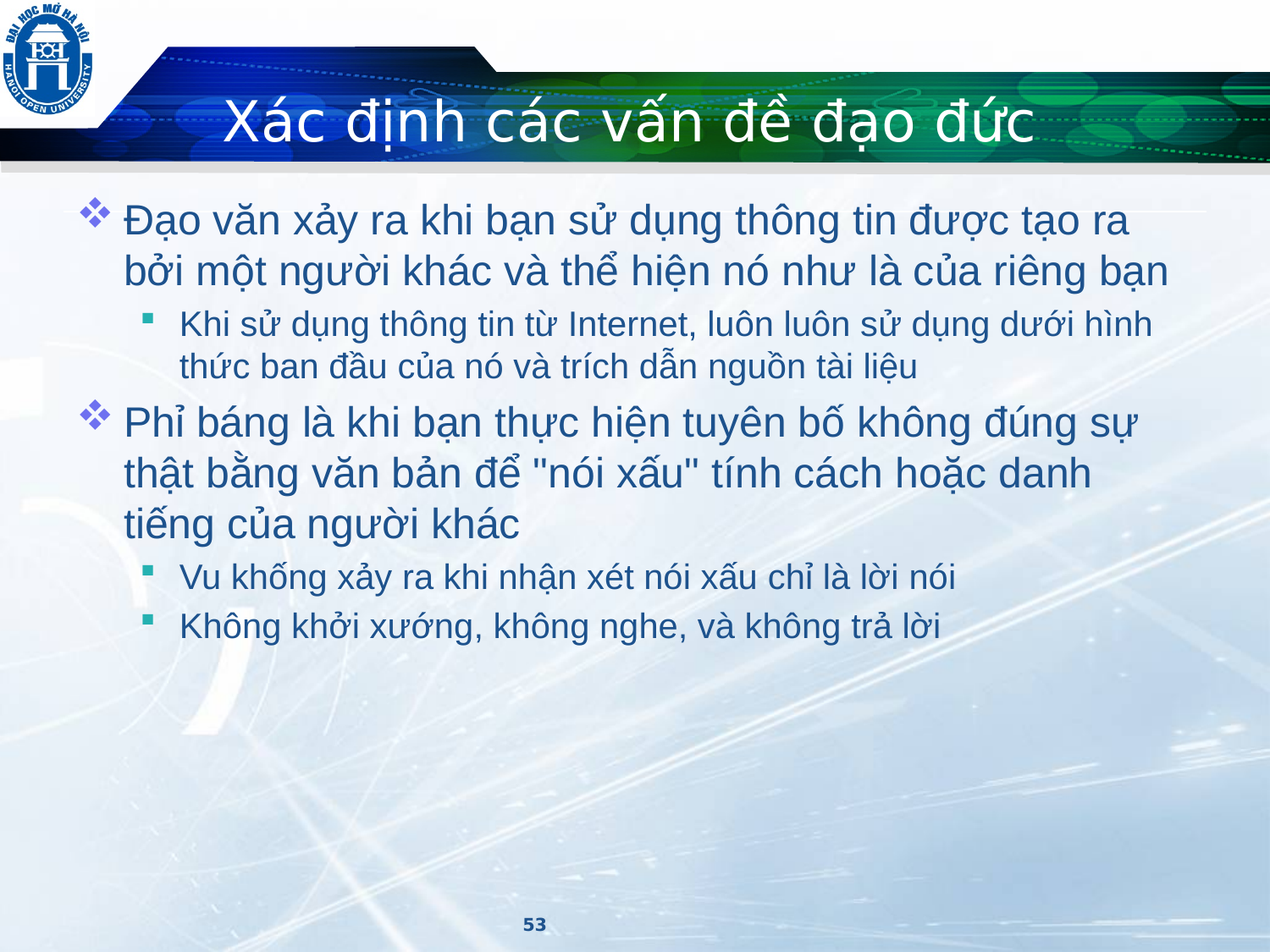

# Xác định các vấn đề đạo đức
Đạo văn xảy ra khi bạn sử dụng thông tin được tạo ra bởi một người khác và thể hiện nó như là của riêng bạn
Khi sử dụng thông tin từ Internet, luôn luôn sử dụng dưới hình thức ban đầu của nó và trích dẫn nguồn tài liệu
Phỉ báng là khi bạn thực hiện tuyên bố không đúng sự thật bằng văn bản để "nói xấu" tính cách hoặc danh tiếng của người khác
Vu khống xảy ra khi nhận xét nói xấu chỉ là lời nói
Không khởi xướng, không nghe, và không trả lời

53